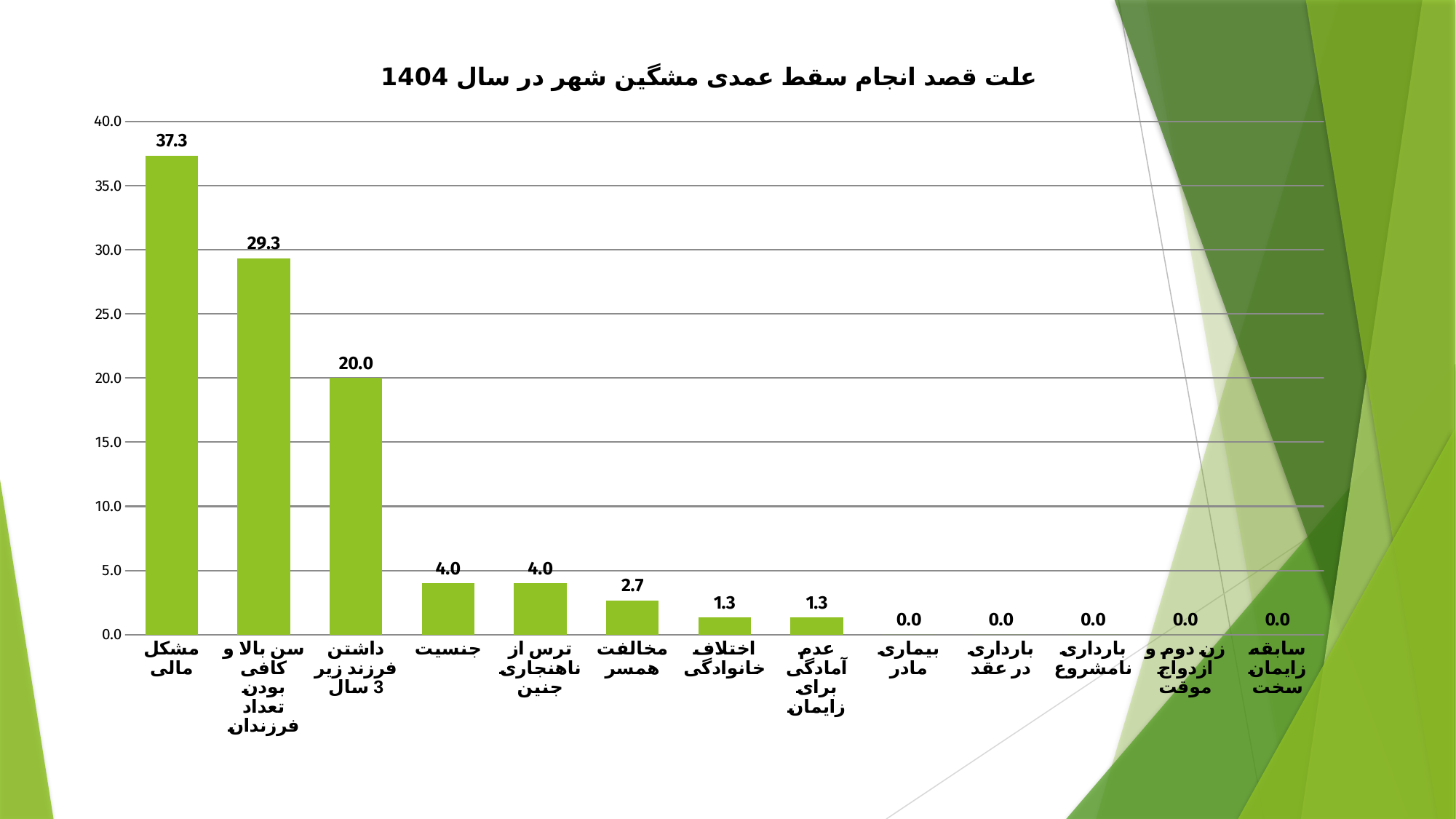

### Chart: علت قصد انجام سقط عمدی مشگین شهر در سال 1404

| Category |  |
|---|---|
| مشکل مالی | 37.333333333333336 |
| سن بالا و کافی بودن تعداد فرزندان | 29.333333333333254 |
| داشتن فرزند زیر 3 سال | 20.0 |
| جنسیت | 4.0 |
| ترس از ناهنجاری جنین | 4.0 |
| مخالفت همسر | 2.666666666666667 |
| اختلاف خانوادگی | 1.3333333333333335 |
| عدم آمادگی برای زایمان | 1.3333333333333335 |
| بیماری مادر | 0.0 |
| بارداری در عقد | 0.0 |
| بارداری نامشروع | 0.0 |
| زن دوم و ازدواج موقت | 0.0 |
| سابقه زایمان سخت | 0.0 |
#